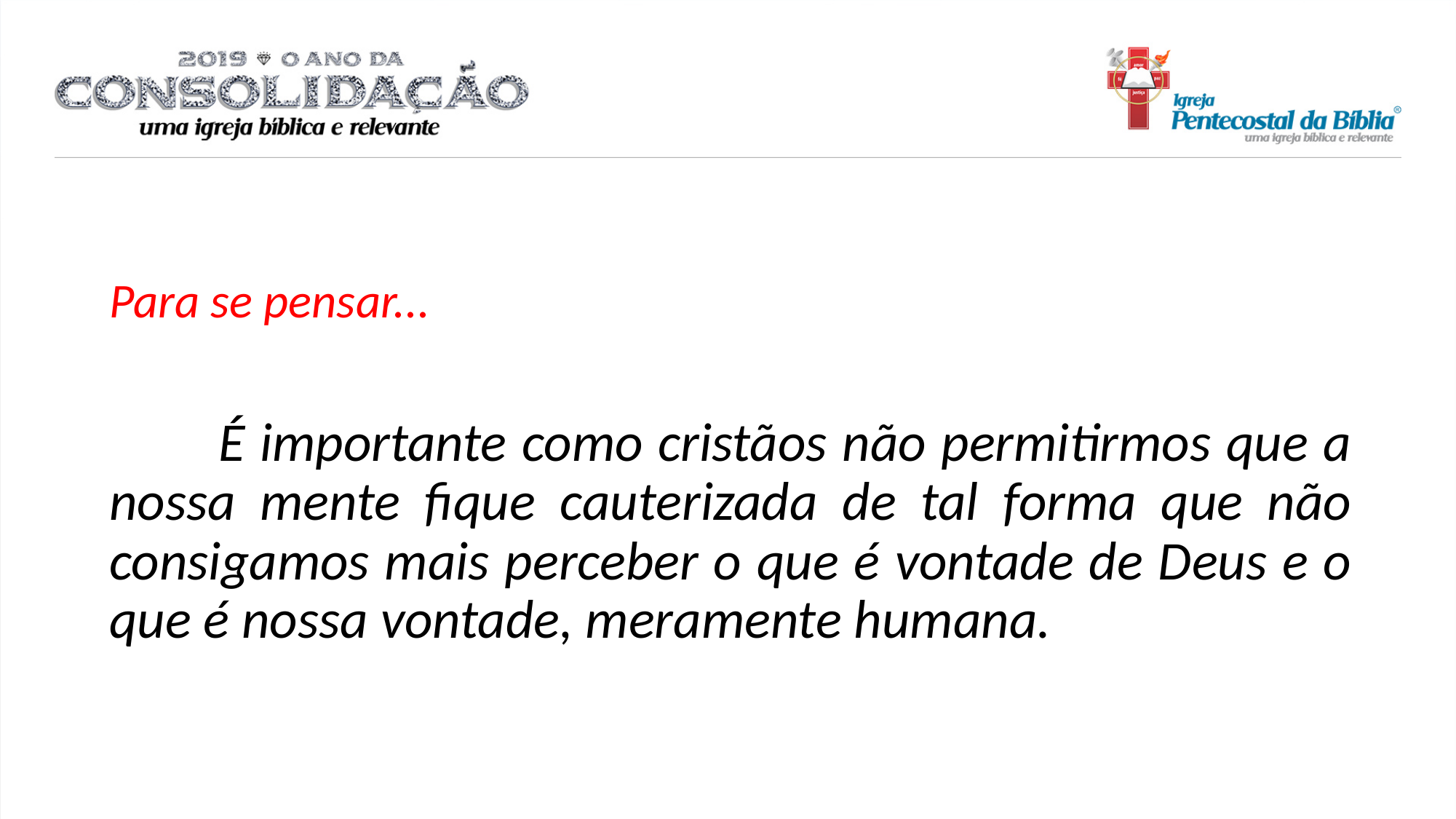

Para se pensar...

	É importante como cristãos não permitirmos que a nossa mente fique cauterizada de tal forma que não consigamos mais perceber o que é vontade de Deus e o que é nossa vontade, meramente humana.